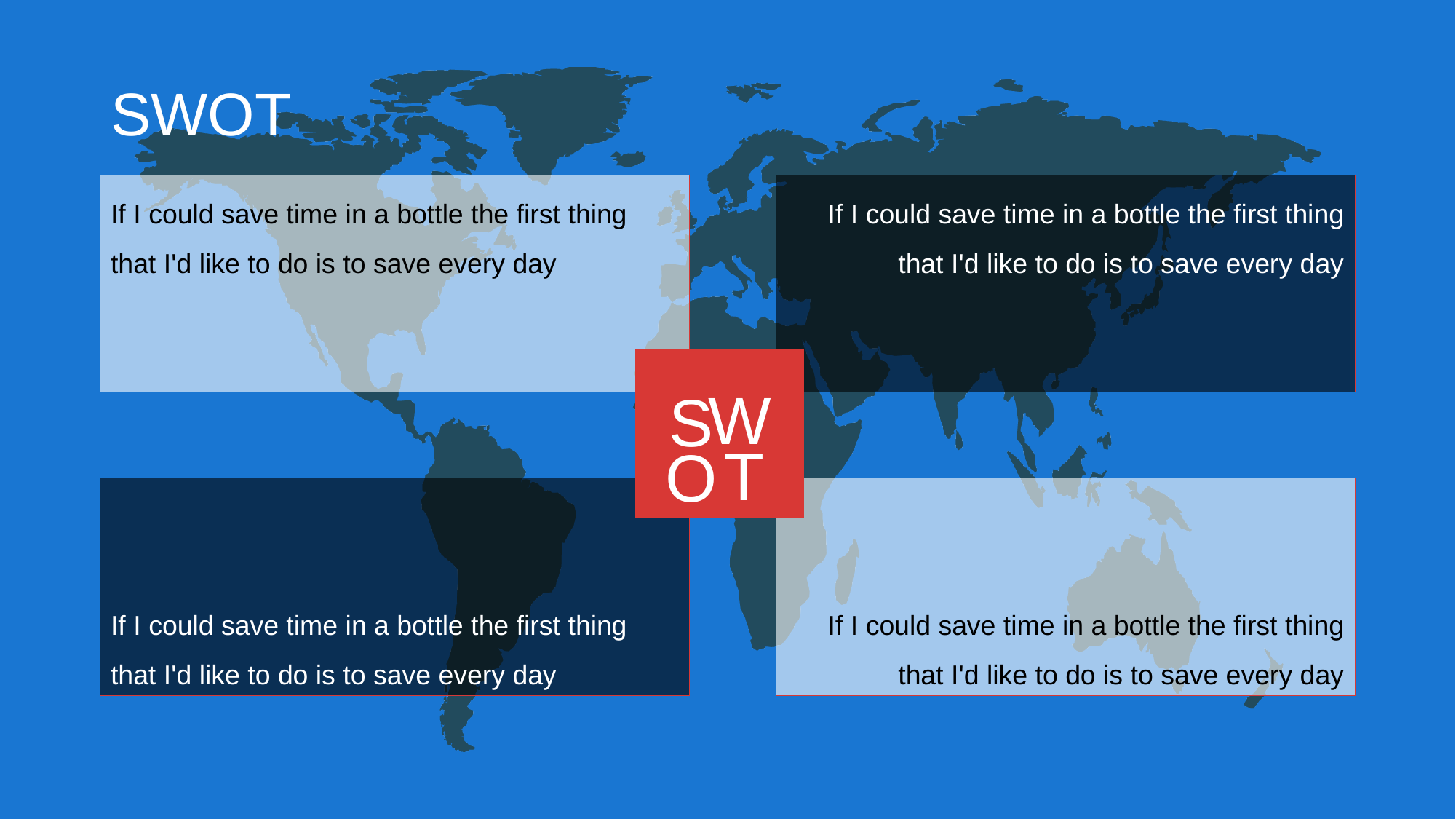

# SWOT

If I could save time in a bottle the first thing that I'd like to do is to save every day
If I could save time in a bottle the first thing that I'd like to do is to save every day

W
S
T
O
If I could save time in a bottle the first thing that I'd like to do is to save every day
If I could save time in a bottle the first thing that I'd like to do is to save every day